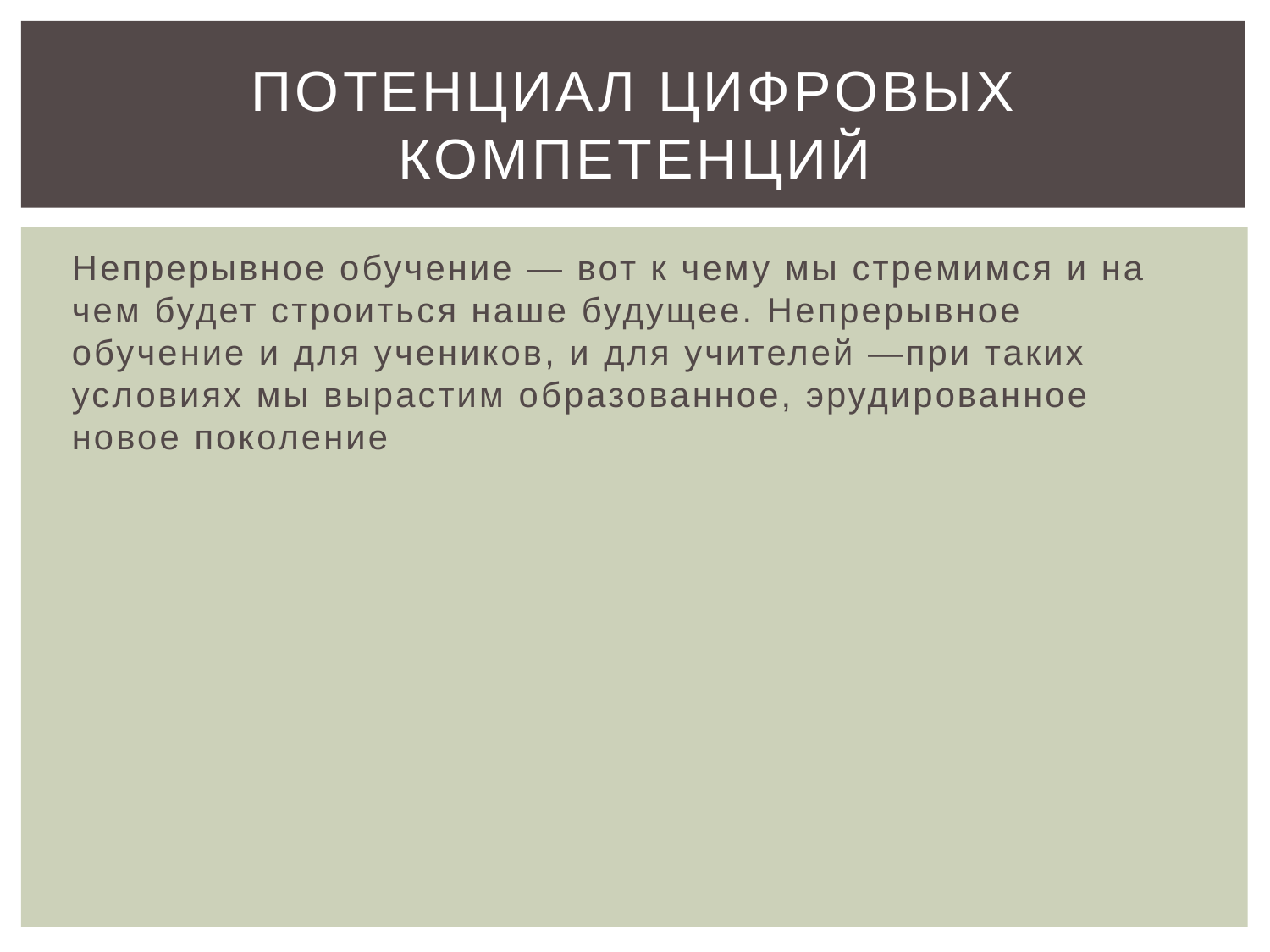

# Потенциал цифровых компетенций
Непрерывное обучение — вот к чему мы стремимся и на чем будет строиться наше будущее. Непрерывное обучение и для учеников, и для учителей —при таких условиях мы вырастим образованное, эрудированное новое поколение